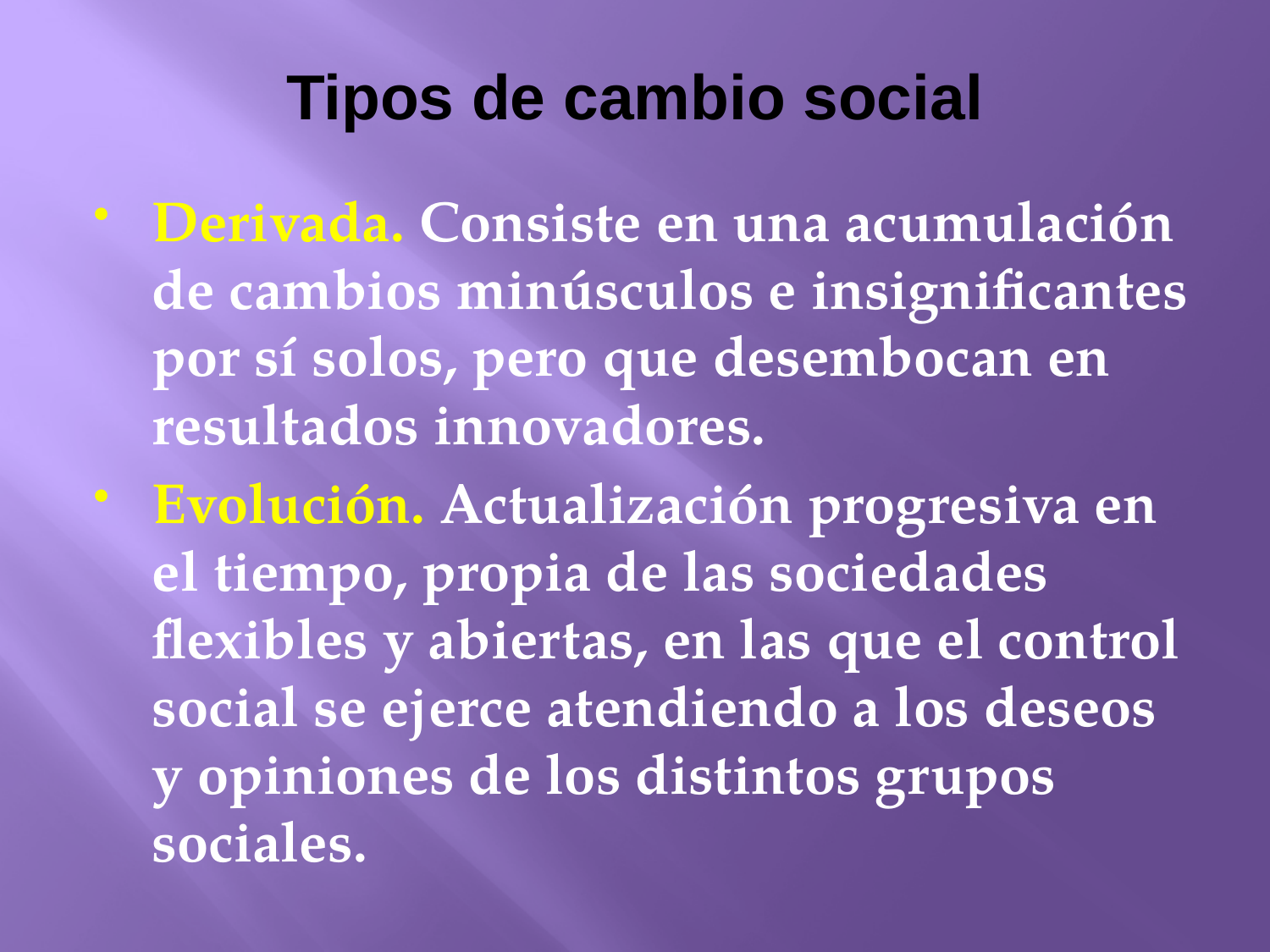

# Tipos de cambio social
Derivada. Consiste en una acumulación de cambios minúsculos e insignificantes por sí solos, pero que desembocan en resultados innovadores.
Evolución. Actualización progresiva en el tiempo, propia de las sociedades flexibles y abiertas, en las que el control social se ejerce atendiendo a los deseos y opiniones de los distintos grupos sociales.